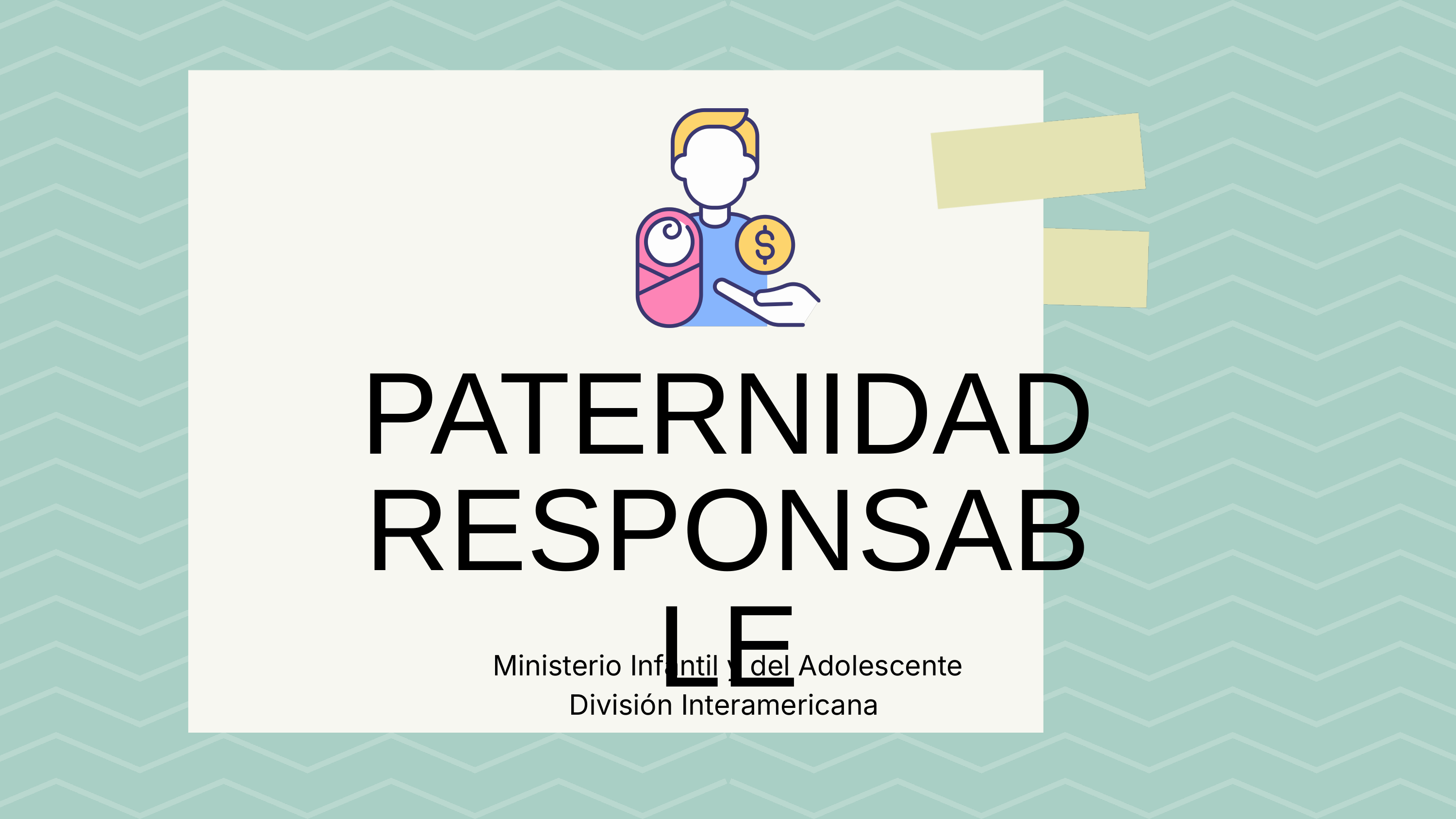

PATERNIDAD RESPONSABLE

Ministerio Infantil y del Adolescente
División Interamericana